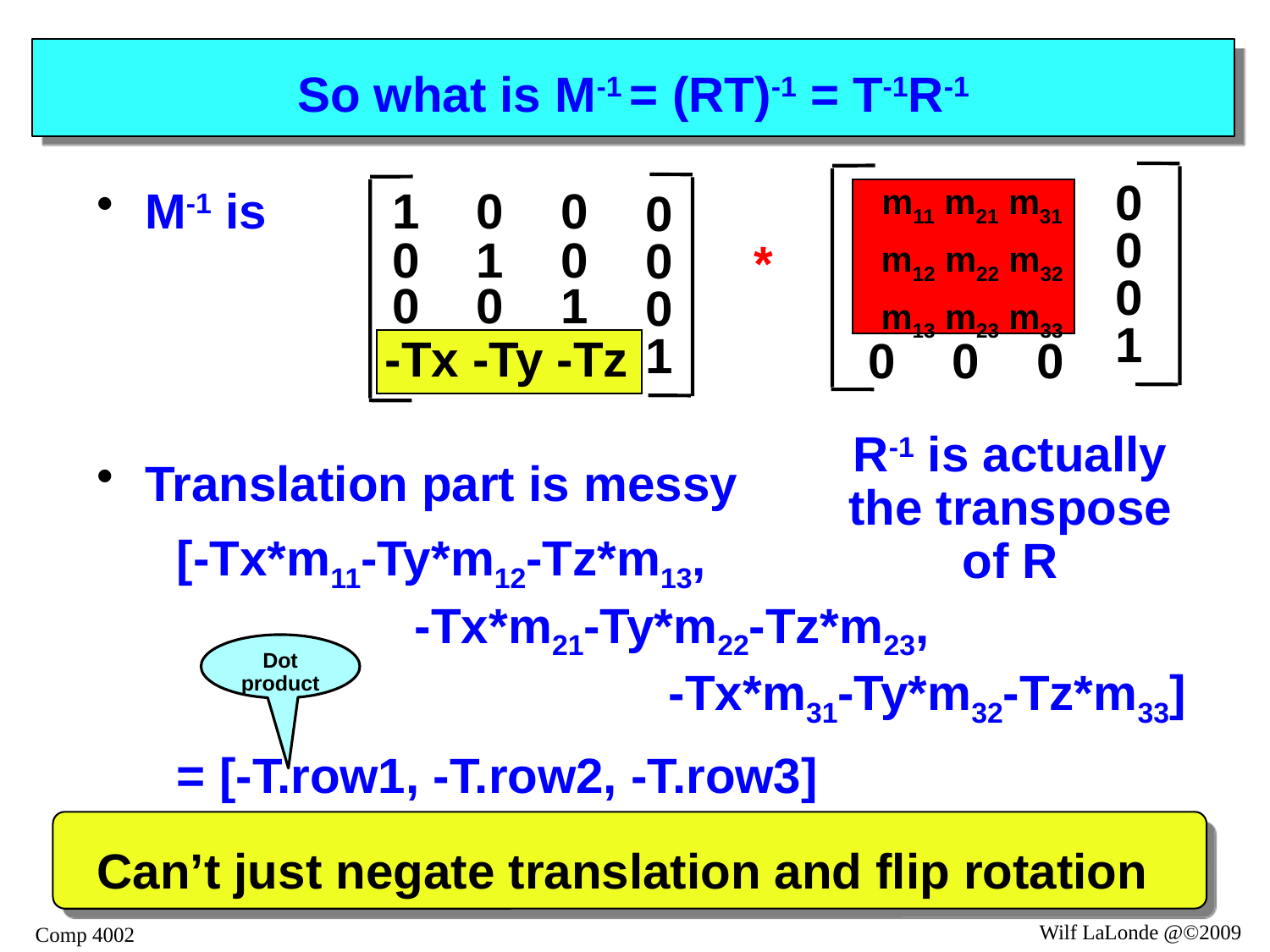

# So what is M-1 = (RT)-1 = T-1R-1

m11 m21 m31
m12 m22 m32
m13 m23 m33

0
0
0
1
M-1 is

Translation part is messy
[-Tx*m11-Ty*m12-Tz*m13,
		-Tx*m21-Ty*m22-Tz*m23,
				-Tx*m31-Ty*m32-Tz*m33]
= [-T.row1, -T.row2, -T.row3]
1
0
0

0
0
0
1
0
1
0
*
0
0
1
-Tx -Ty -Tz
0
0
0

R-1 is actually
the transpose
of R
Dot product
Can’t just negate translation and flip rotation